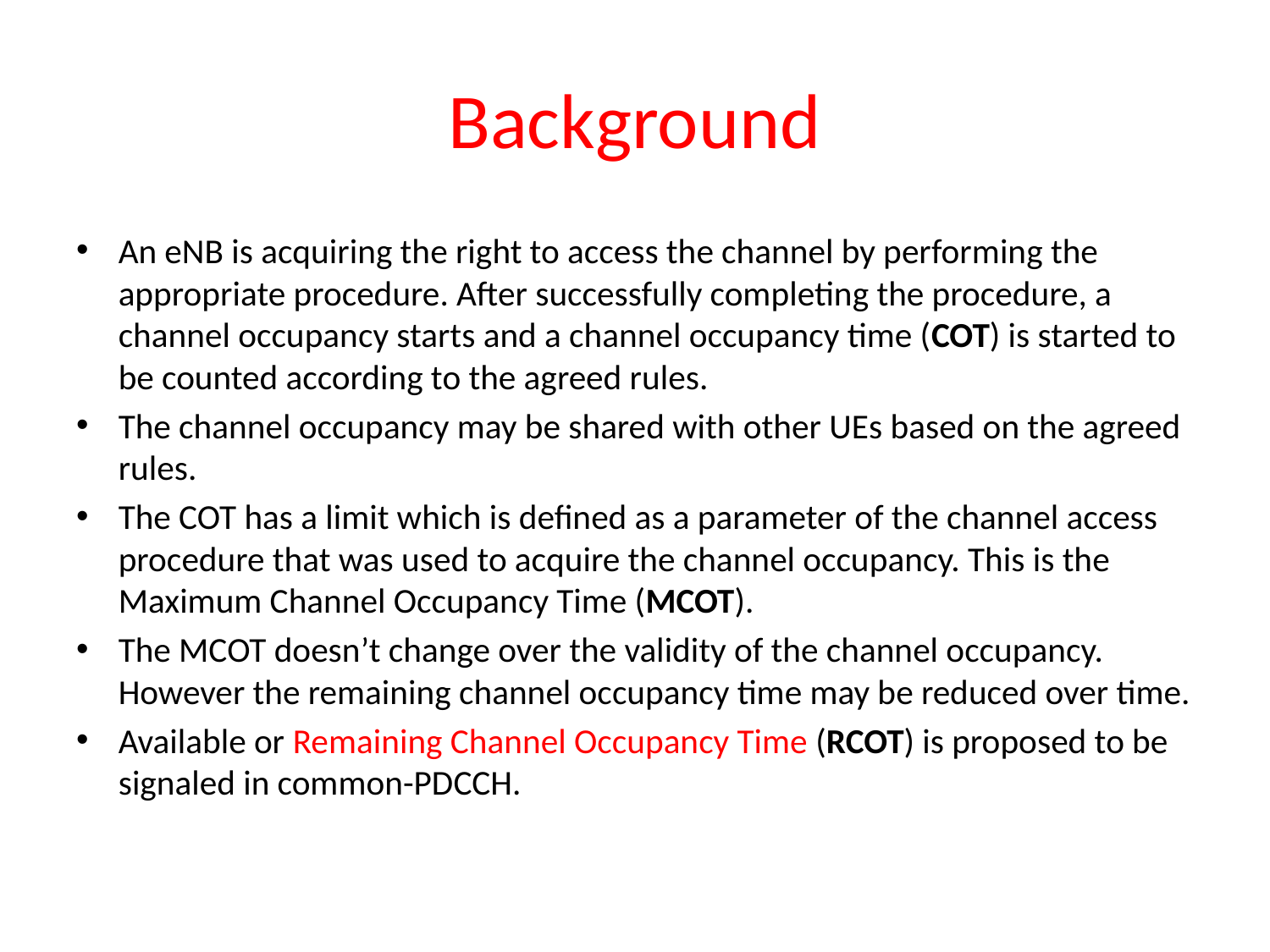

# Background
An eNB is acquiring the right to access the channel by performing the appropriate procedure. After successfully completing the procedure, a channel occupancy starts and a channel occupancy time (COT) is started to be counted according to the agreed rules.
The channel occupancy may be shared with other UEs based on the agreed rules.
The COT has a limit which is defined as a parameter of the channel access procedure that was used to acquire the channel occupancy. This is the Maximum Channel Occupancy Time (MCOT).
The MCOT doesn’t change over the validity of the channel occupancy. However the remaining channel occupancy time may be reduced over time.
Available or Remaining Channel Occupancy Time (RCOT) is proposed to be signaled in common-PDCCH.